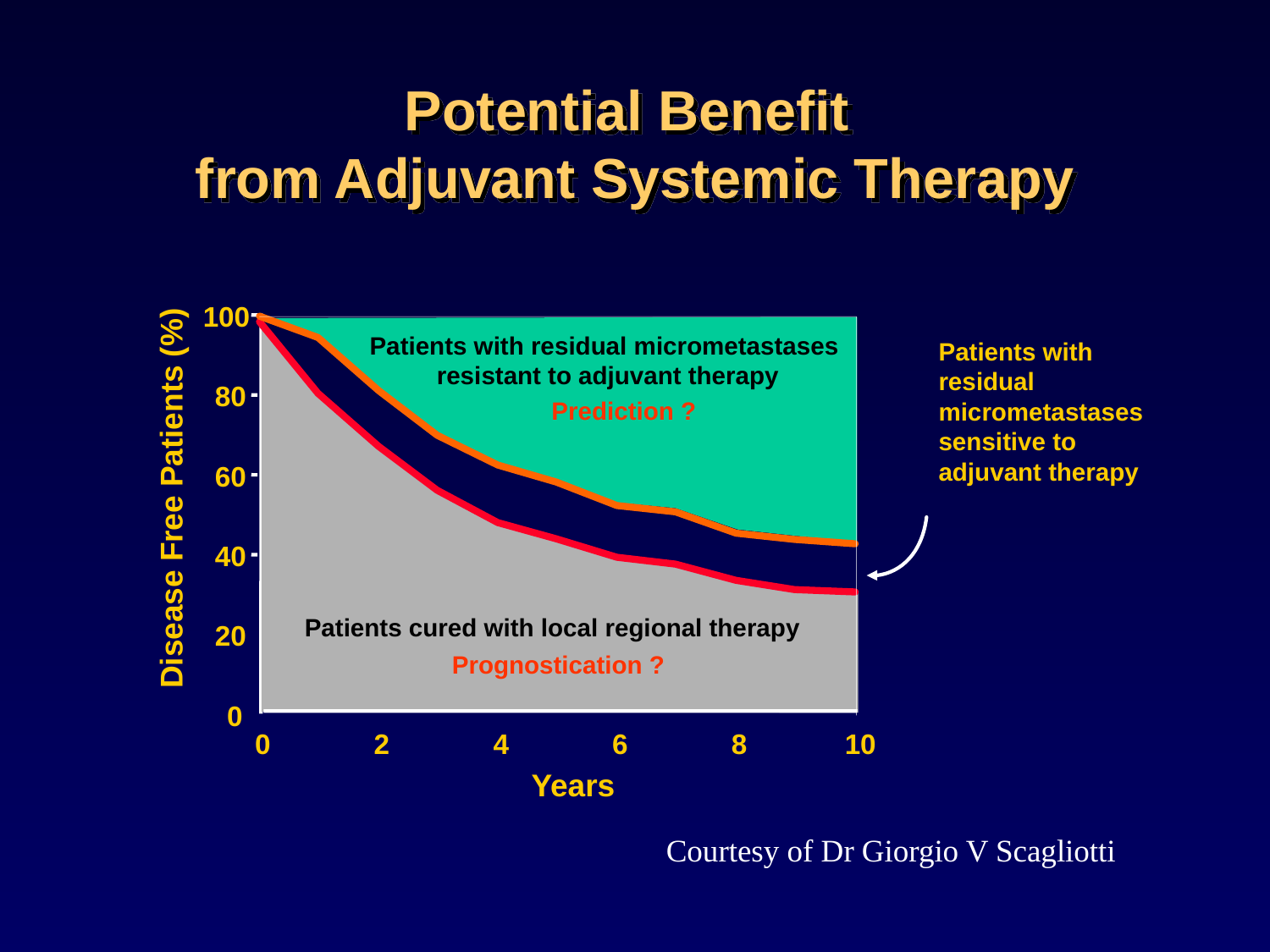

# Potential Benefit from Adjuvant Systemic Therapy
100

Patients with residual micrometastases
 resistant to adjuvant therapy

Patients with residual micrometastases
sensitive to adjuvant therapy
80
Prediction ?

60
Disease Free Patients (%)

40

Patients cured with local regional therapy
20

Prognostication ?
0

0
2
4
6
8
10
Years
Courtesy of Dr Giorgio V Scagliotti